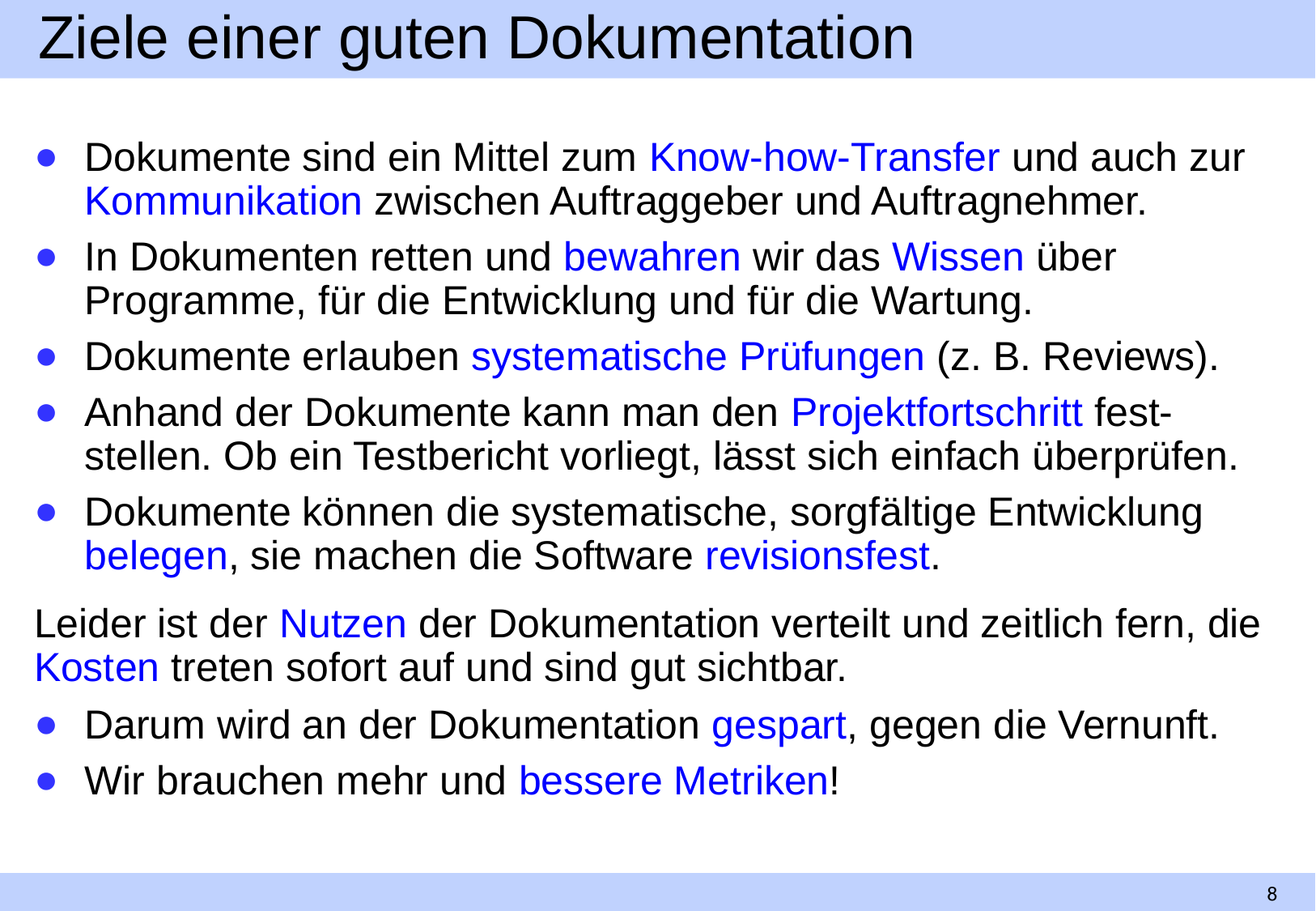

# Ziele einer guten Dokumentation
Dokumente sind ein Mittel zum Know-how-Transfer und auch zur Kommunikation zwischen Auftraggeber und Auftragnehmer.
In Dokumenten retten und bewahren wir das Wissen über Programme, für die Entwicklung und für die Wartung.
Dokumente erlauben systematische Prüfungen (z. B. Reviews).
Anhand der Dokumente kann man den Projektfortschritt fest-stellen. Ob ein Testbericht vorliegt, lässt sich einfach überprüfen.
Dokumente können die systematische, sorgfältige Entwicklung belegen, sie machen die Software revisionsfest.
Leider ist der Nutzen der Dokumentation verteilt und zeitlich fern, die Kosten treten sofort auf und sind gut sichtbar.
Darum wird an der Dokumentation gespart, gegen die Vernunft.
Wir brauchen mehr und bessere Metriken!

8